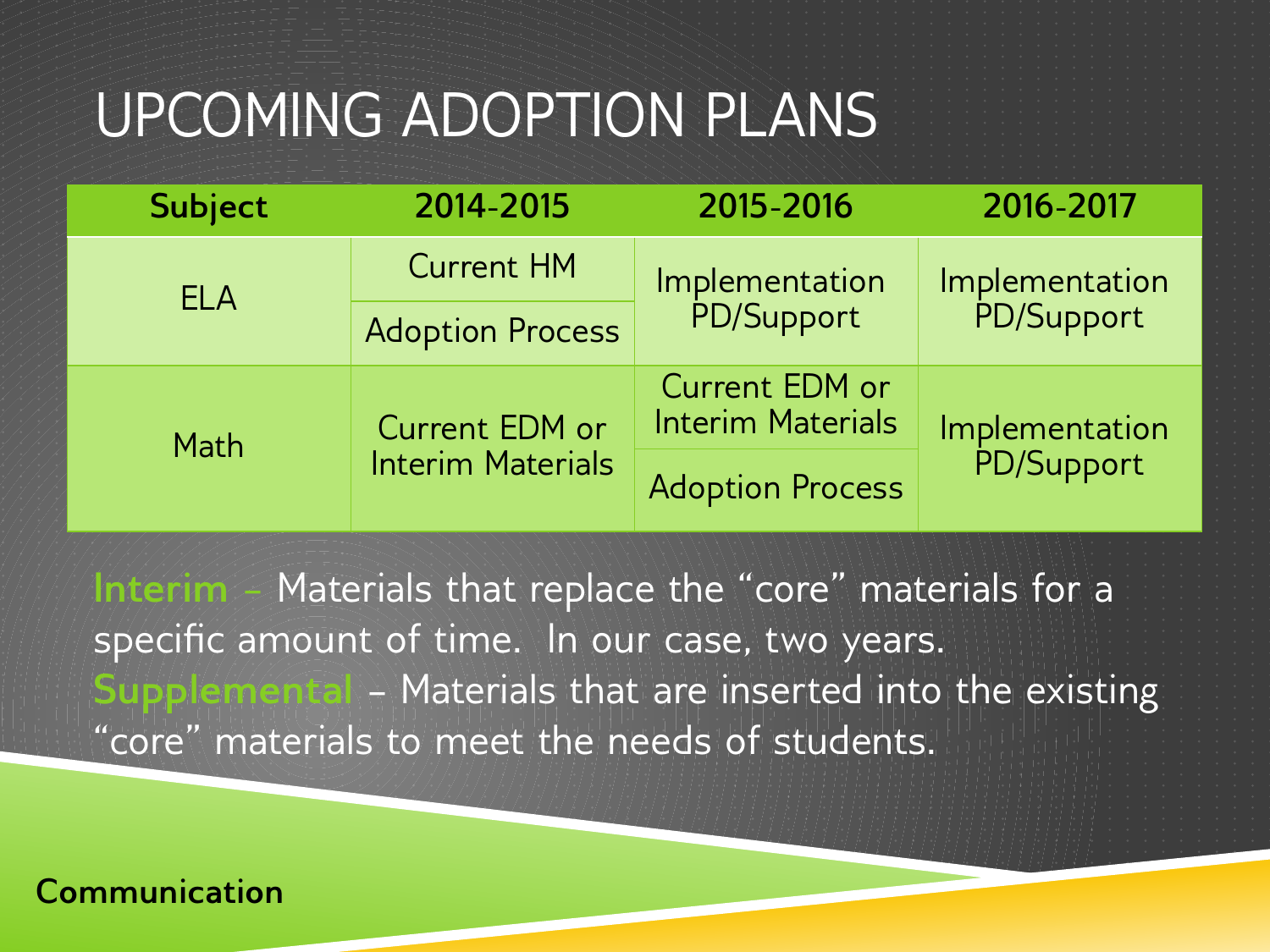

# Upcoming adoption plans
| Subject | 2014-2015 | 2015-2016 | 2016-2017 |
| --- | --- | --- | --- |
| ELA | Current HM | Implementation PD/Support | Implementation PD/Support |
|  | Adoption Process |  |  |
| Math | Current EDM or Interim Materials | Current EDM or Interim Materials | Implementation PD/Support |
|  |  | Adoption Process |  |
Interim – Materials that replace the “core” materials for a specific amount of time.  In our case, two years.
Supplemental – Materials that are inserted into the existing “core” materials to meet the needs of students.
Communication